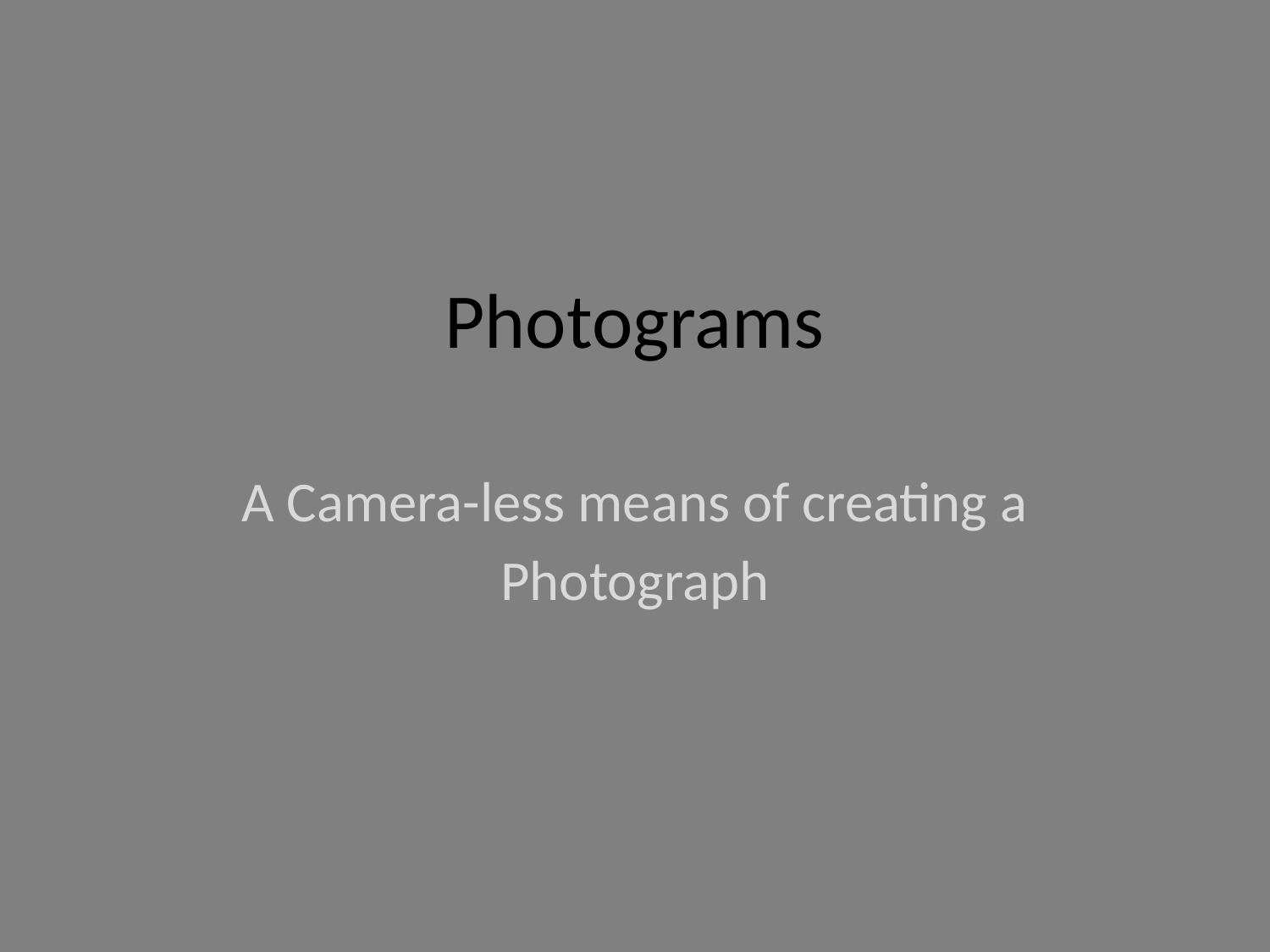

# Photograms
A Camera-less means of creating a
Photograph